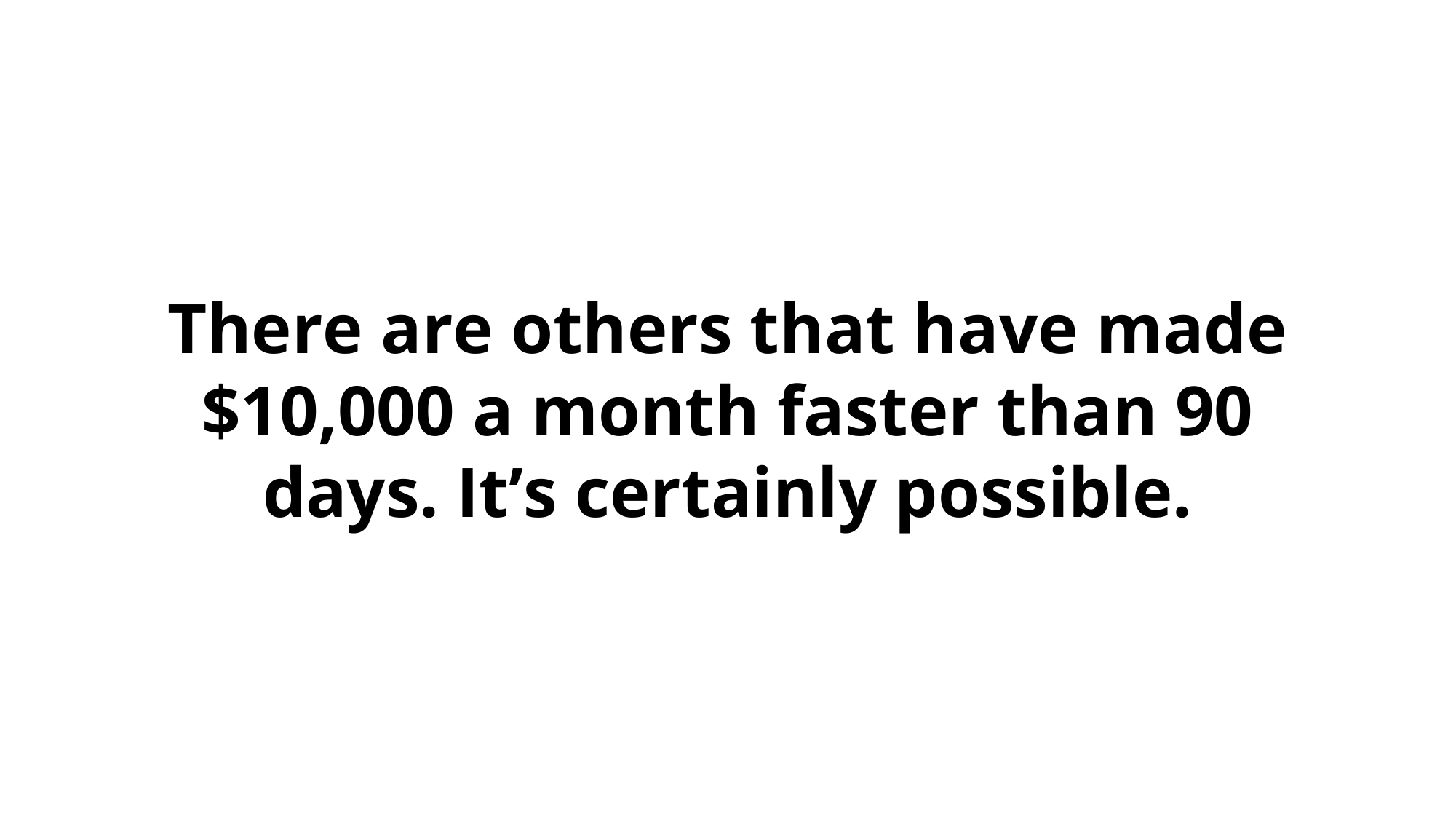

There are others that have made $10,000 a month faster than 90 days. It’s certainly possible.